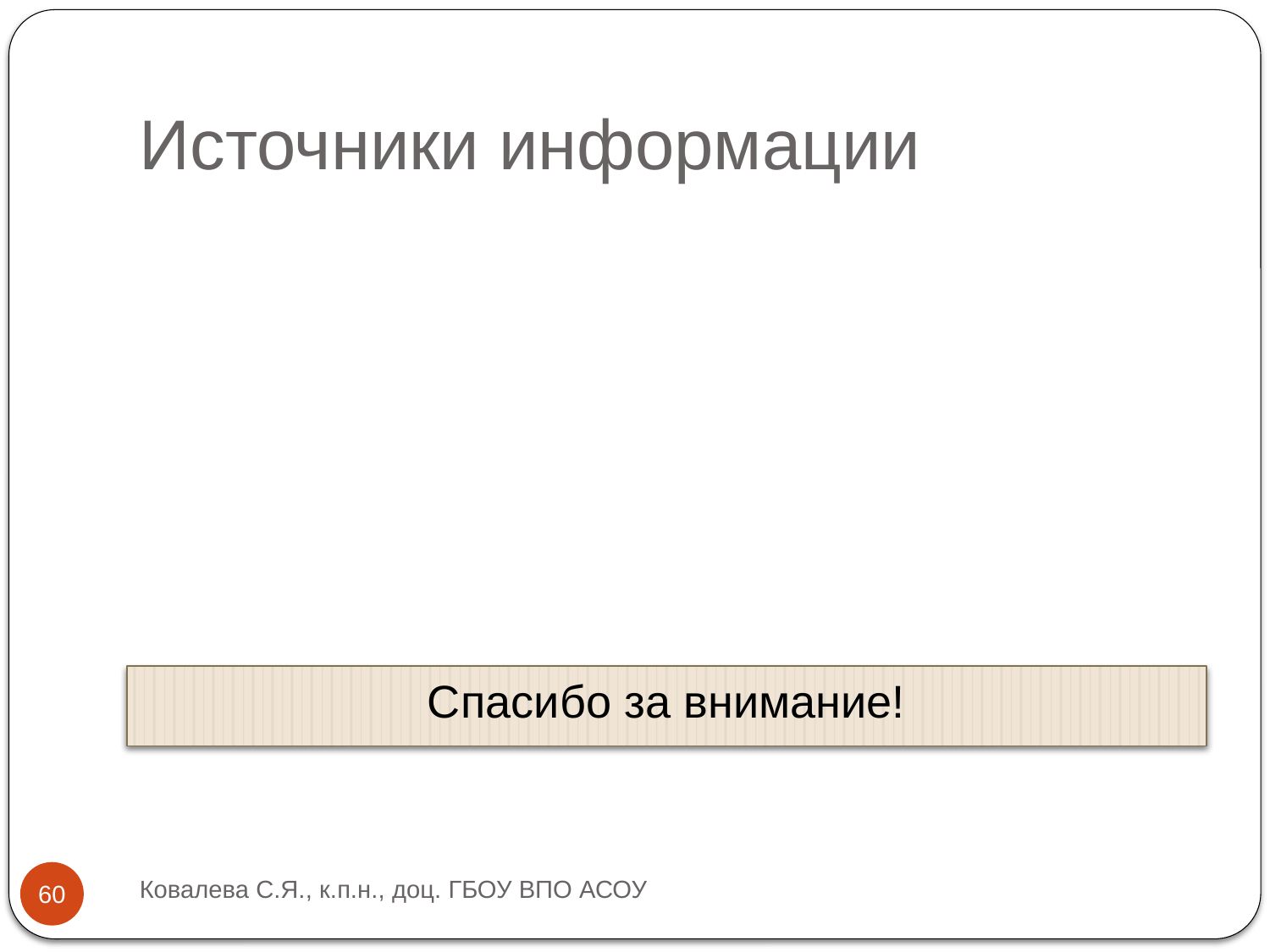

# Источники информации
Спасибо за внимание!
Ковалева С.Я., к.п.н., доц. ГБОУ ВПО АСОУ
60